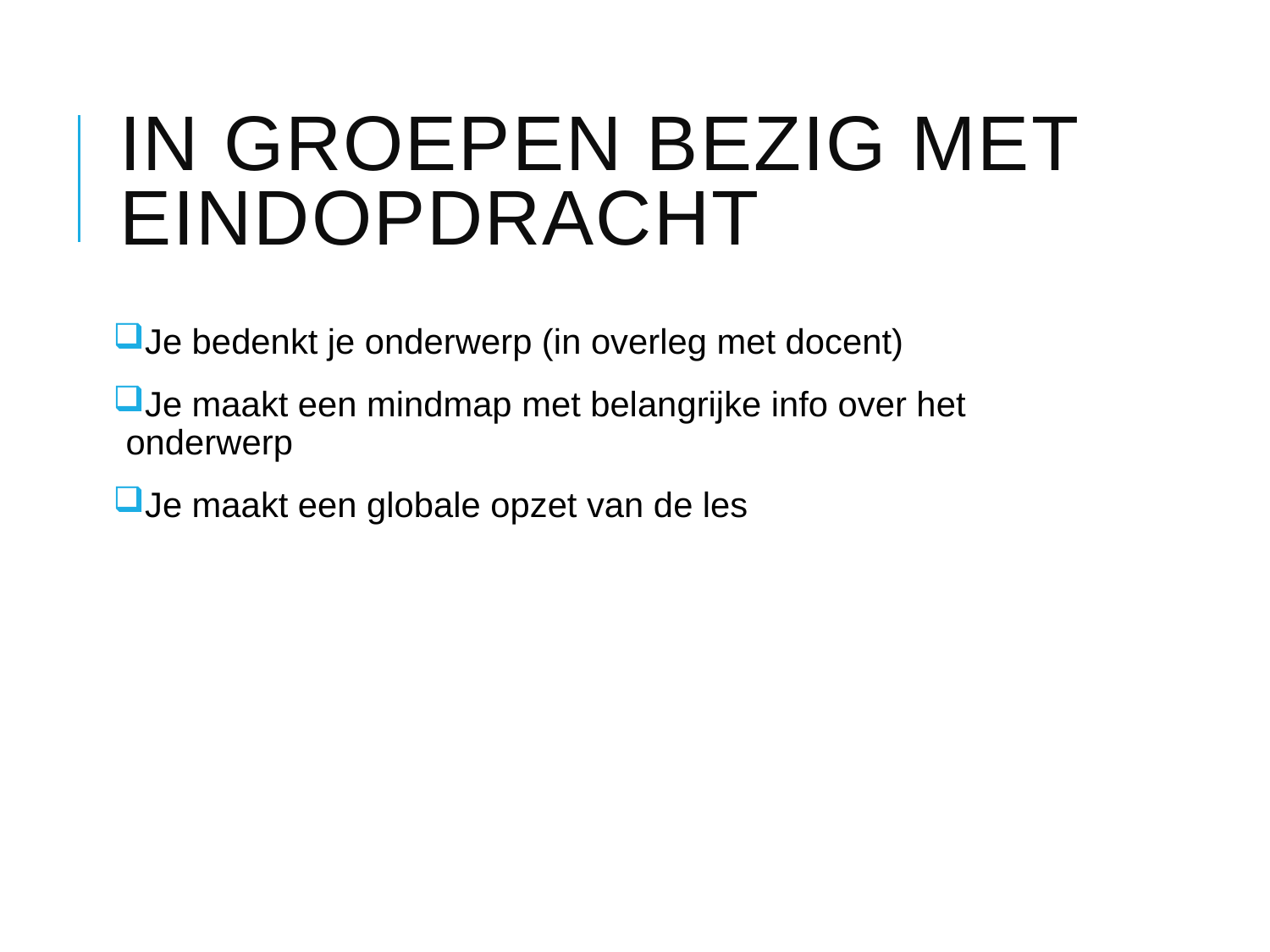

# In groepen bezig met eindopdracht
Je bedenkt je onderwerp (in overleg met docent)
Je maakt een mindmap met belangrijke info over het onderwerp
Je maakt een globale opzet van de les